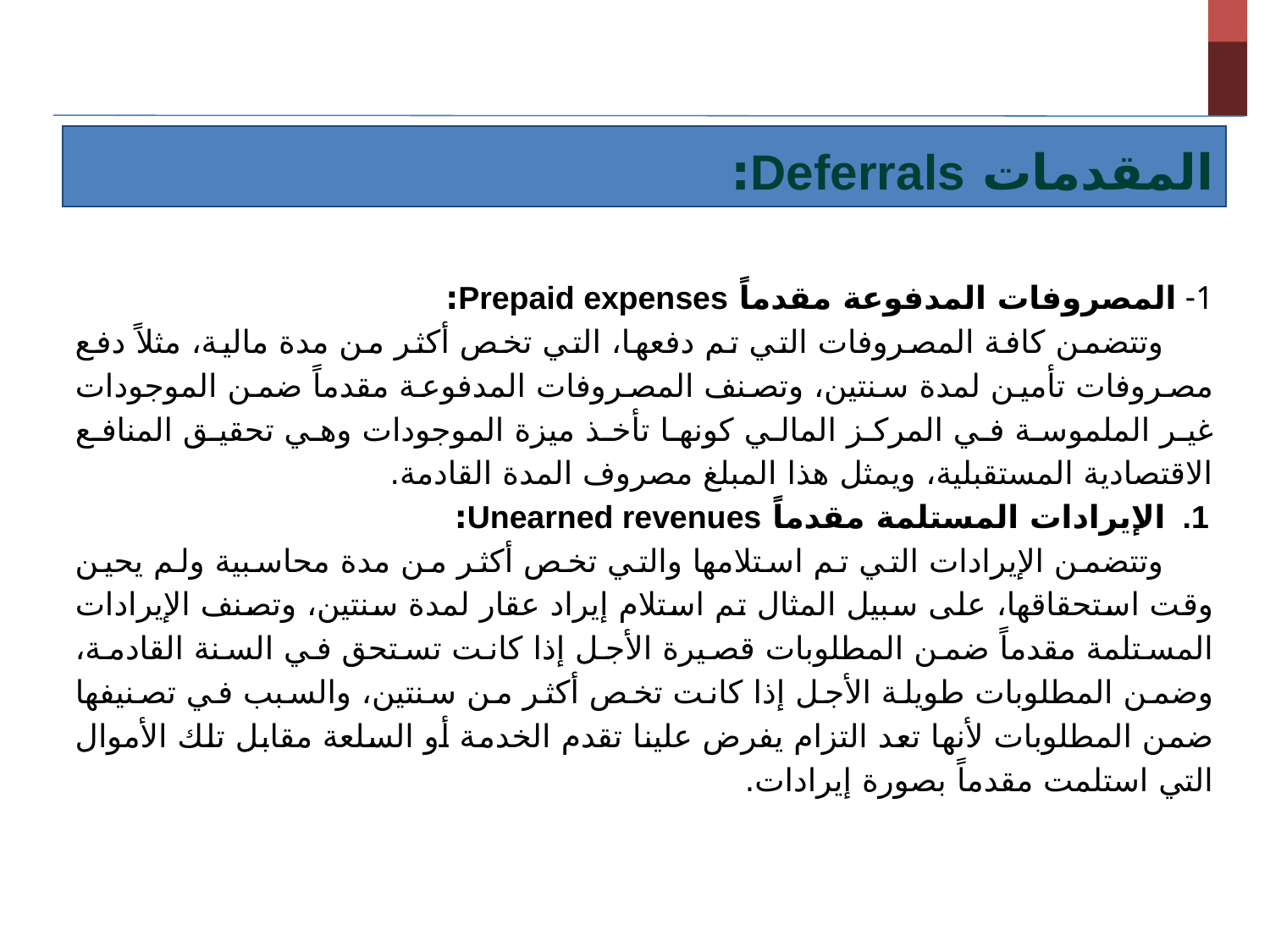

المقدمات Deferrals:

1- المصروفات المدفوعة مقدماً Prepaid expenses:
وتتضمن كافة المصروفات التي تم دفعها، التي تخص أكثر من مدة مالية، مثلاً دفع مصروفات تأمين لمدة سنتين، وتصنف المصروفات المدفوعة مقدماً ضمن الموجودات غير الملموسة في المركز المالي كونها تأخذ ميزة الموجودات وهي تحقيق المنافع الاقتصادية المستقبلية، ويمثل هذا المبلغ مصروف المدة القادمة.
الإيرادات المستلمة مقدماً Unearned revenues:
وتتضمن الإيرادات التي تم استلامها والتي تخص أكثر من مدة محاسبية ولم يحين وقت استحقاقها، على سبيل المثال تم استلام إيراد عقار لمدة سنتين، وتصنف الإيرادات المستلمة مقدماً ضمن المطلوبات قصيرة الأجل إذا كانت تستحق في السنة القادمة، وضمن المطلوبات طويلة الأجل إذا كانت تخص أكثر من سنتين، والسبب في تصنيفها ضمن المطلوبات لأنها تعد التزام يفرض علينا تقدم الخدمة أو السلعة مقابل تلك الأموال التي استلمت مقدماً بصورة إيرادات.
3